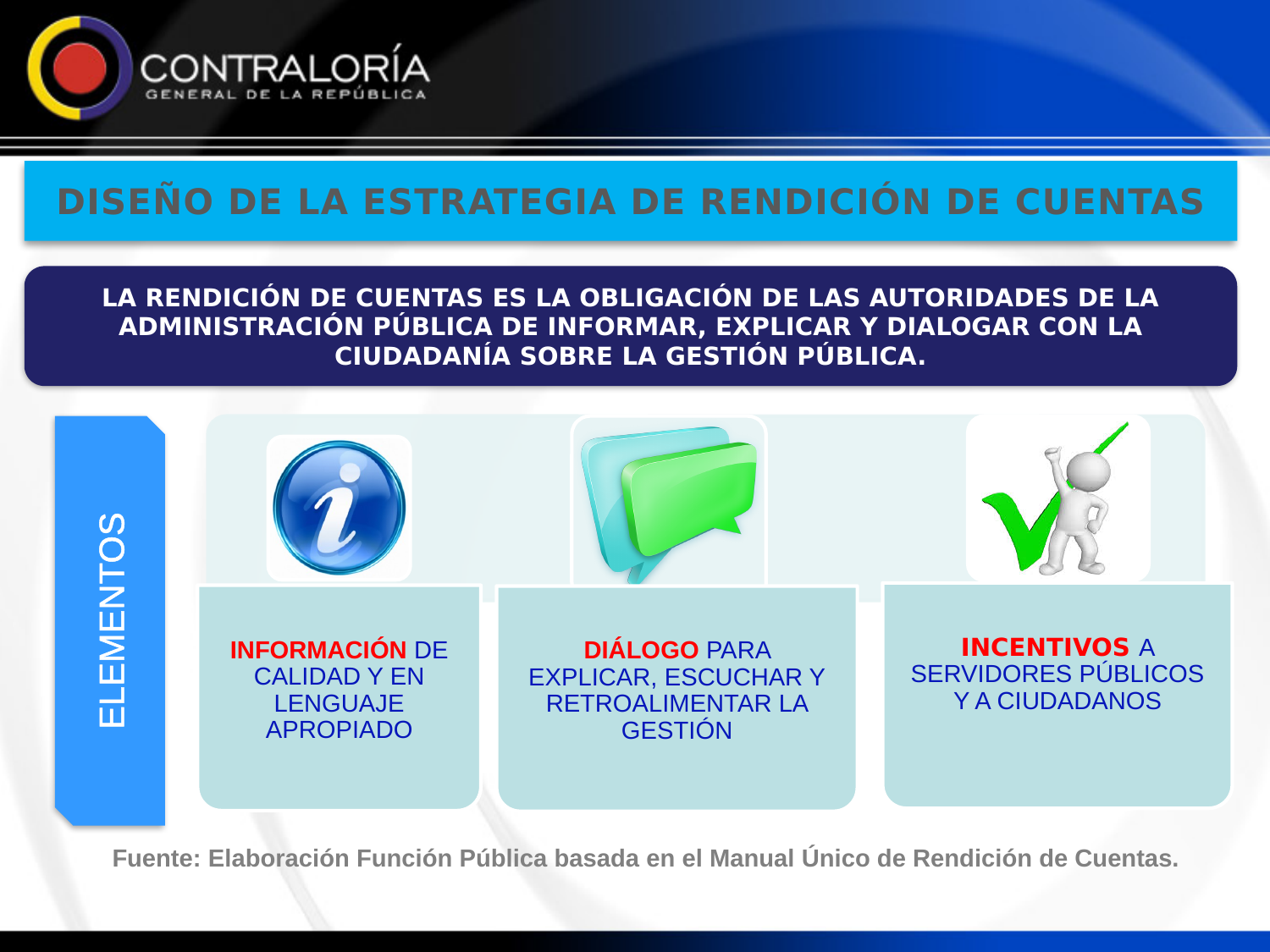

DISEÑO DE LA ESTRATEGIA DE RENDICIÓN DE CUENTAS
LA RENDICIÓN DE CUENTAS ES LA OBLIGACIÓN DE LAS AUTORIDADES DE LA ADMINISTRACIÓN PÚBLICA DE INFORMAR, EXPLICAR Y DIALOGAR CON LA CIUDADANÍA SOBRE LA GESTIÓN PÚBLICA.
ELEMENTOS

INFORMACIÓN DE CALIDAD Y EN LENGUAJE APROPIADO

DIÁLOGO PARA EXPLICAR, ESCUCHAR Y RETROALIMENTAR LA GESTIÓN

INCENTIVOS A SERVIDORES PÚBLICOS Y A CIUDADANOS
Fuente: Elaboración Función Pública basada en el Manual Único de Rendición de Cuentas.